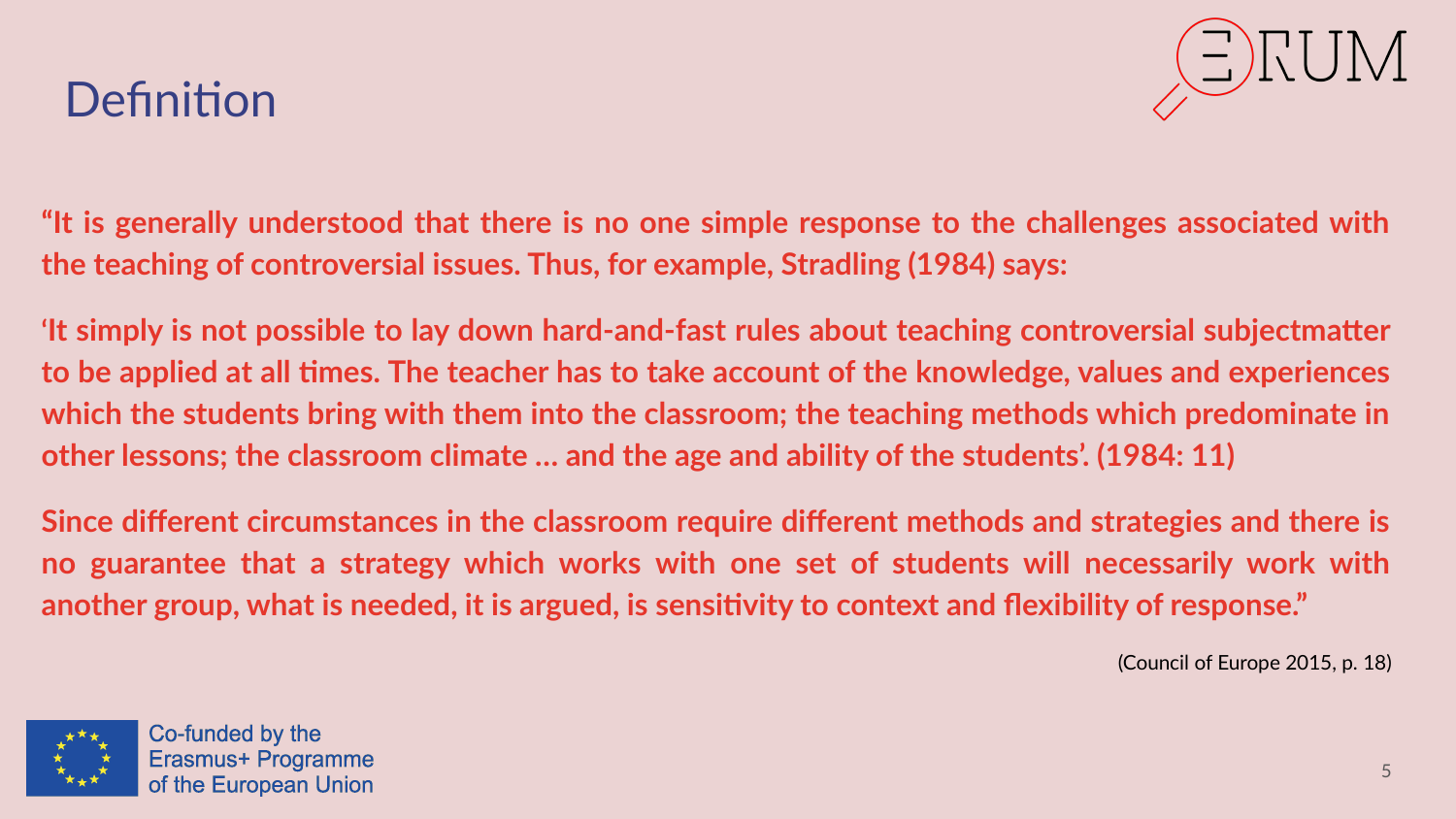

# Definition
“It is generally understood that there is no one simple response to the challenges associated with the teaching of controversial issues. Thus, for example, Stradling (1984) says:
‘It simply is not possible to lay down hard-and-fast rules about teaching controversial subjectmatter to be applied at all times. The teacher has to take account of the knowledge, values and experiences which the students bring with them into the classroom; the teaching methods which predominate in other lessons; the classroom climate … and the age and ability of the students’. (1984: 11)
Since different circumstances in the classroom require different methods and strategies and there is no guarantee that a strategy which works with one set of students will necessarily work with another group, what is needed, it is argued, is sensitivity to context and flexibility of response.”
(Council of Europe 2015, p. 18)
5